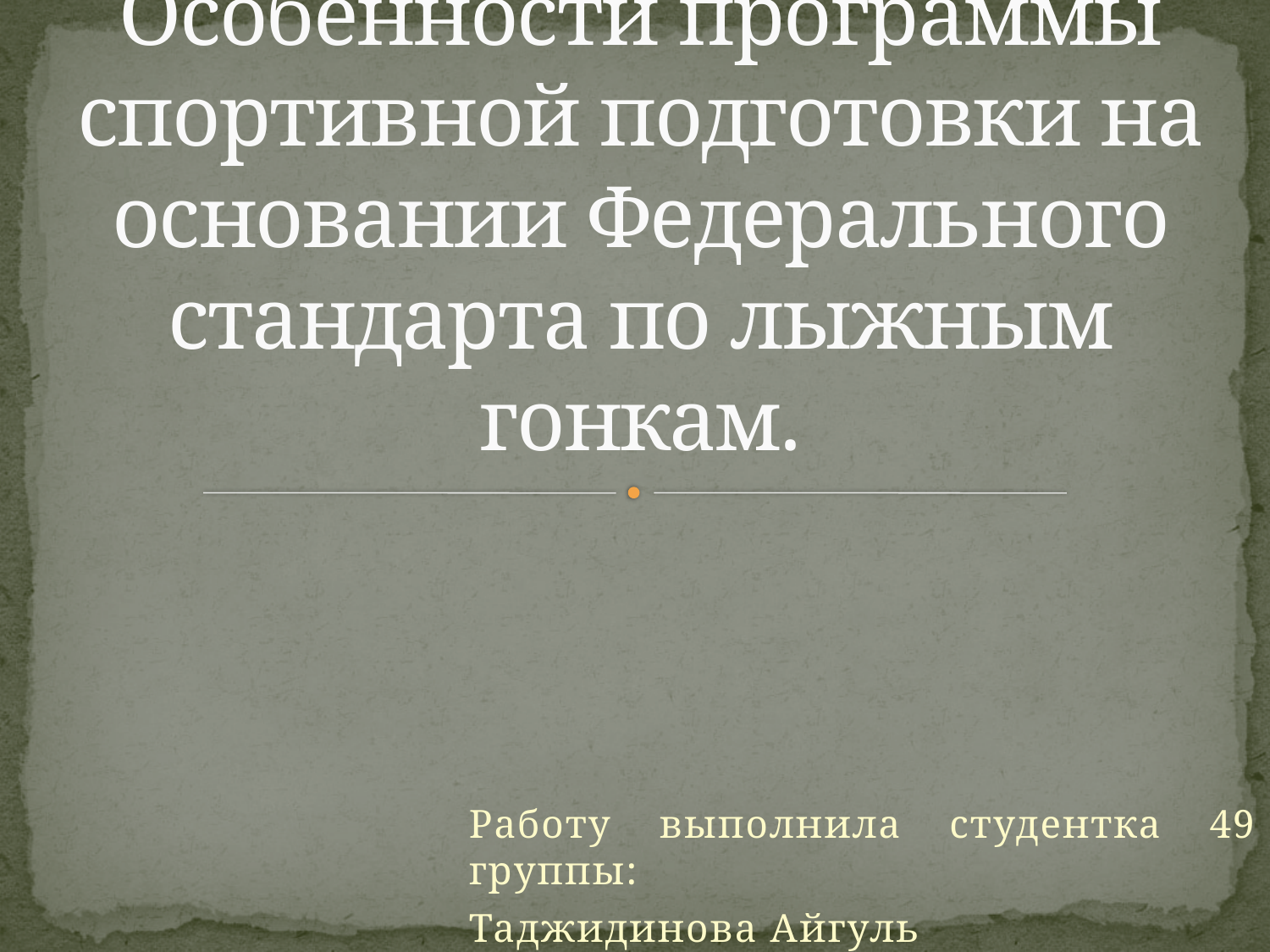

# Особенности программы спортивной подготовки на основании Федерального стандарта по лыжным гонкам.
Работу выполнила студентка 49 группы:
Таджидинова Айгуль